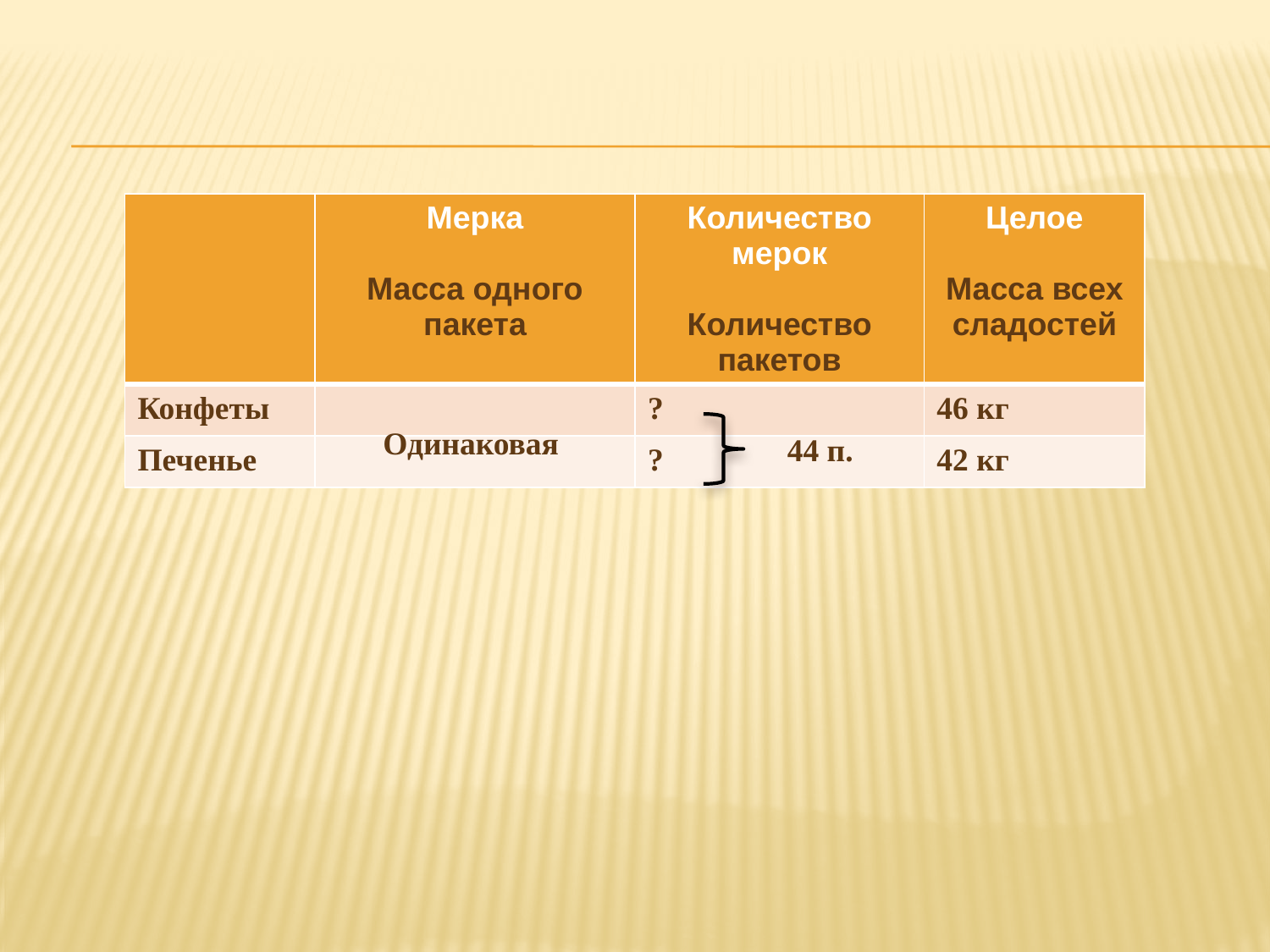

|  | Мерка Масса одного пакета | Количество мерок Количество пакетов | Целое Масса всех сладостей |
| --- | --- | --- | --- |
| Конфеты |  | ? | 46 кг |
| Печенье |  | ? | 42 кг |

Одинаковая
44 п.